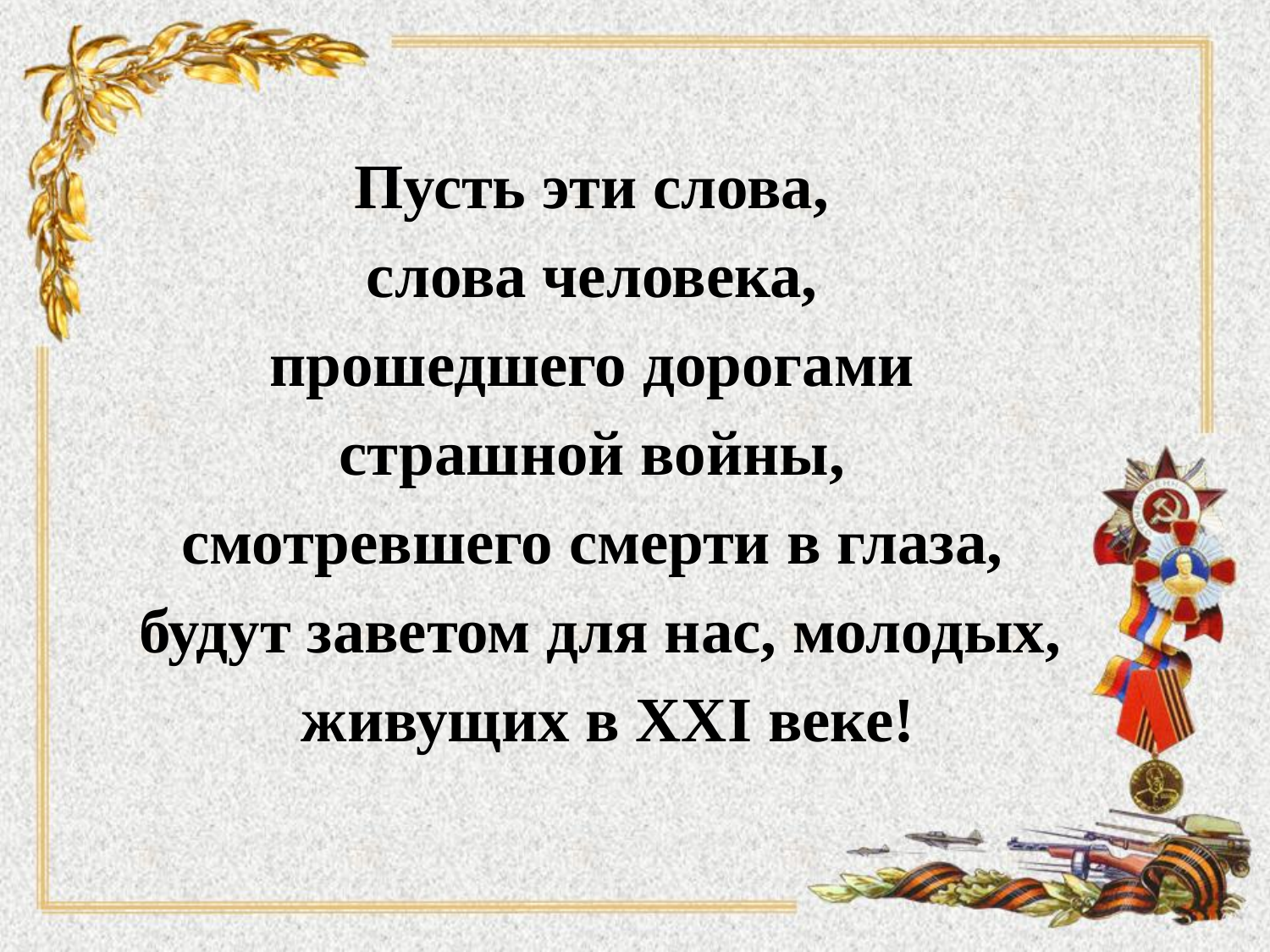

#
Пусть эти слова,
слова человека,
прошедшего дорогами
страшной войны,
смотревшего смерти в глаза,
будут заветом для нас, молодых,
 живущих в XXI веке!